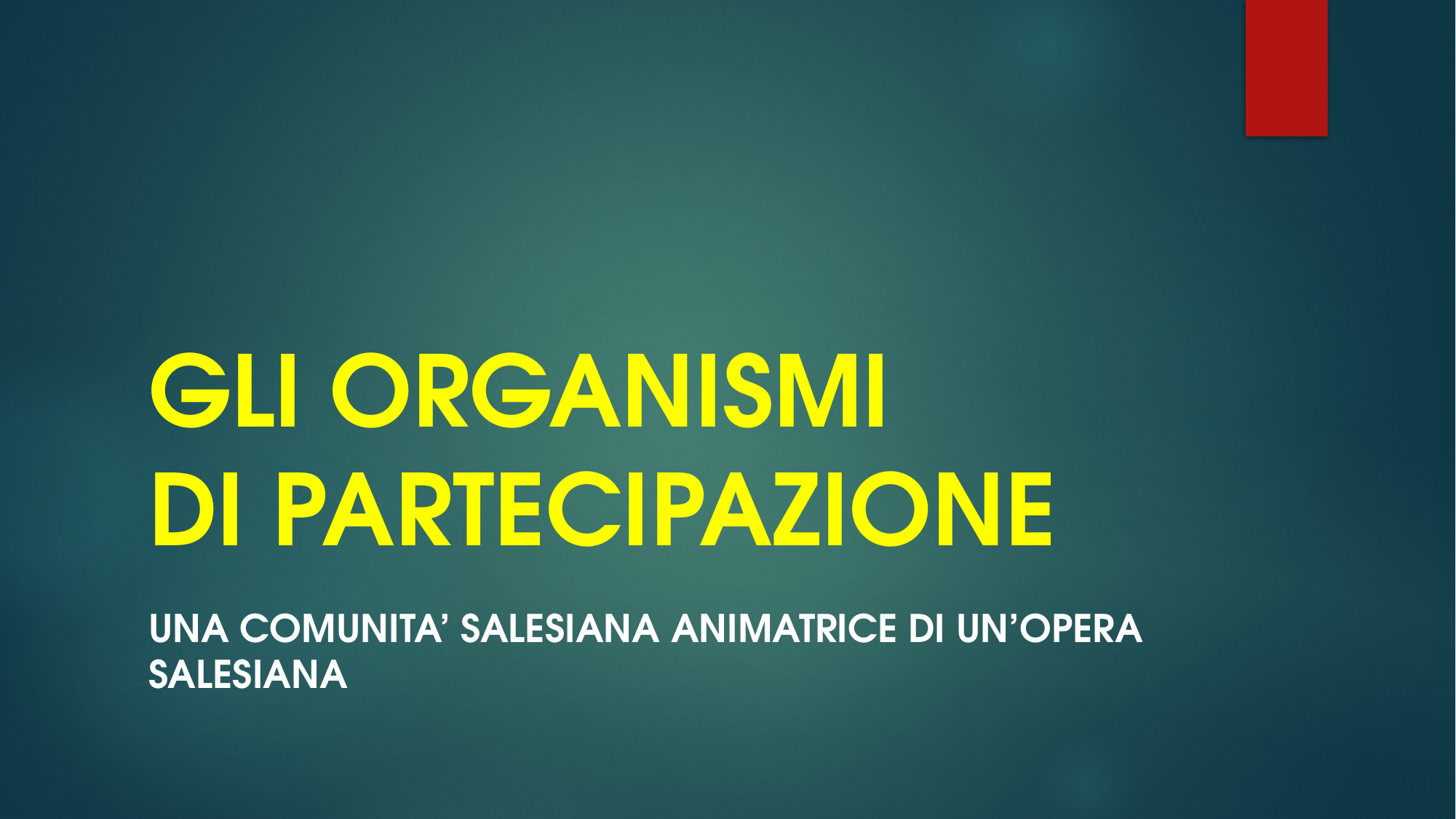

# GLI ORGANISMI DI PARTECIPAZIONE
UNA COMUNITA’ SALESIANA ANIMATRICE DI UN’OPERA SALESIANA